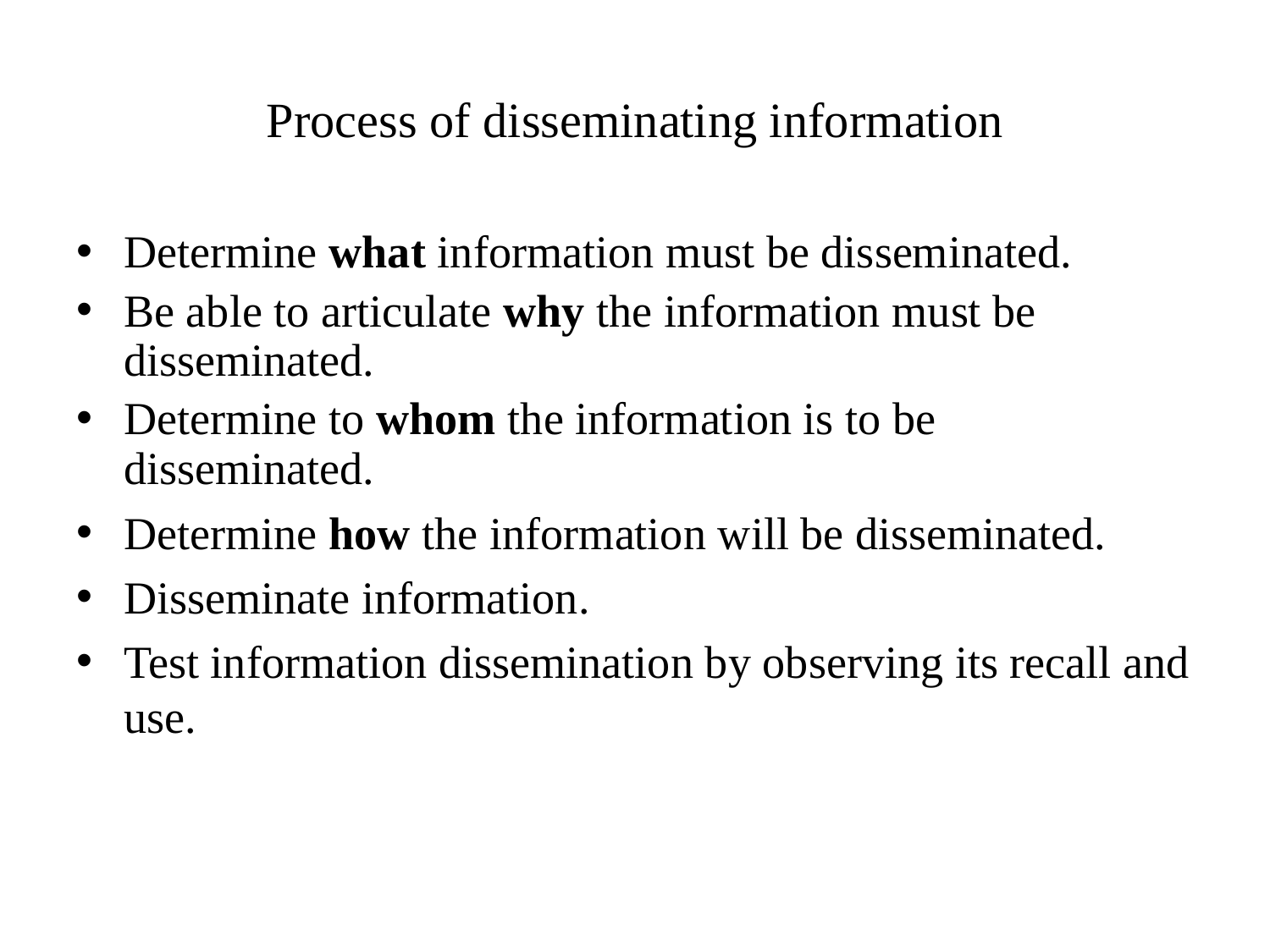

# Process of disseminating information
Determine what information must be disseminated.
Be able to articulate why the information must be disseminated.
Determine to whom the information is to be disseminated.
Determine how the information will be disseminated.
Disseminate information.
Test information dissemination by observing its recall and use.